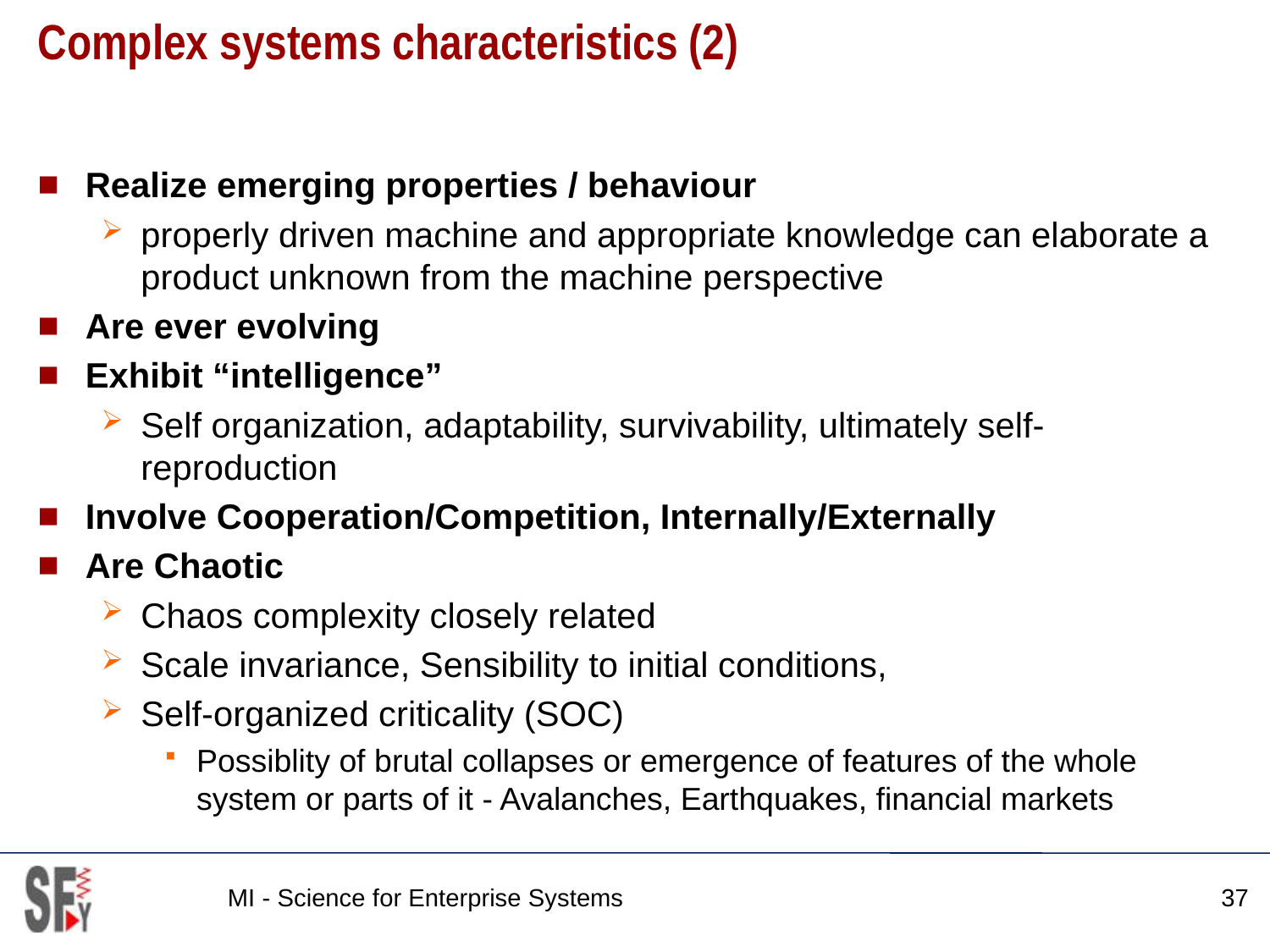

# Complex systems characteristics (2)
Realize emerging properties / behaviour
properly driven machine and appropriate knowledge can elaborate a product unknown from the machine perspective
Are ever evolving
Exhibit “intelligence”
Self organization, adaptability, survivability, ultimately self-reproduction
Involve Cooperation/Competition, Internally/Externally
Are Chaotic
Chaos complexity closely related
Scale invariance, Sensibility to initial conditions,
Self-organized criticality (SOC)
Possiblity of brutal collapses or emergence of features of the whole system or parts of it - Avalanches, Earthquakes, financial markets

MI - Science for Enterprise Systems
37